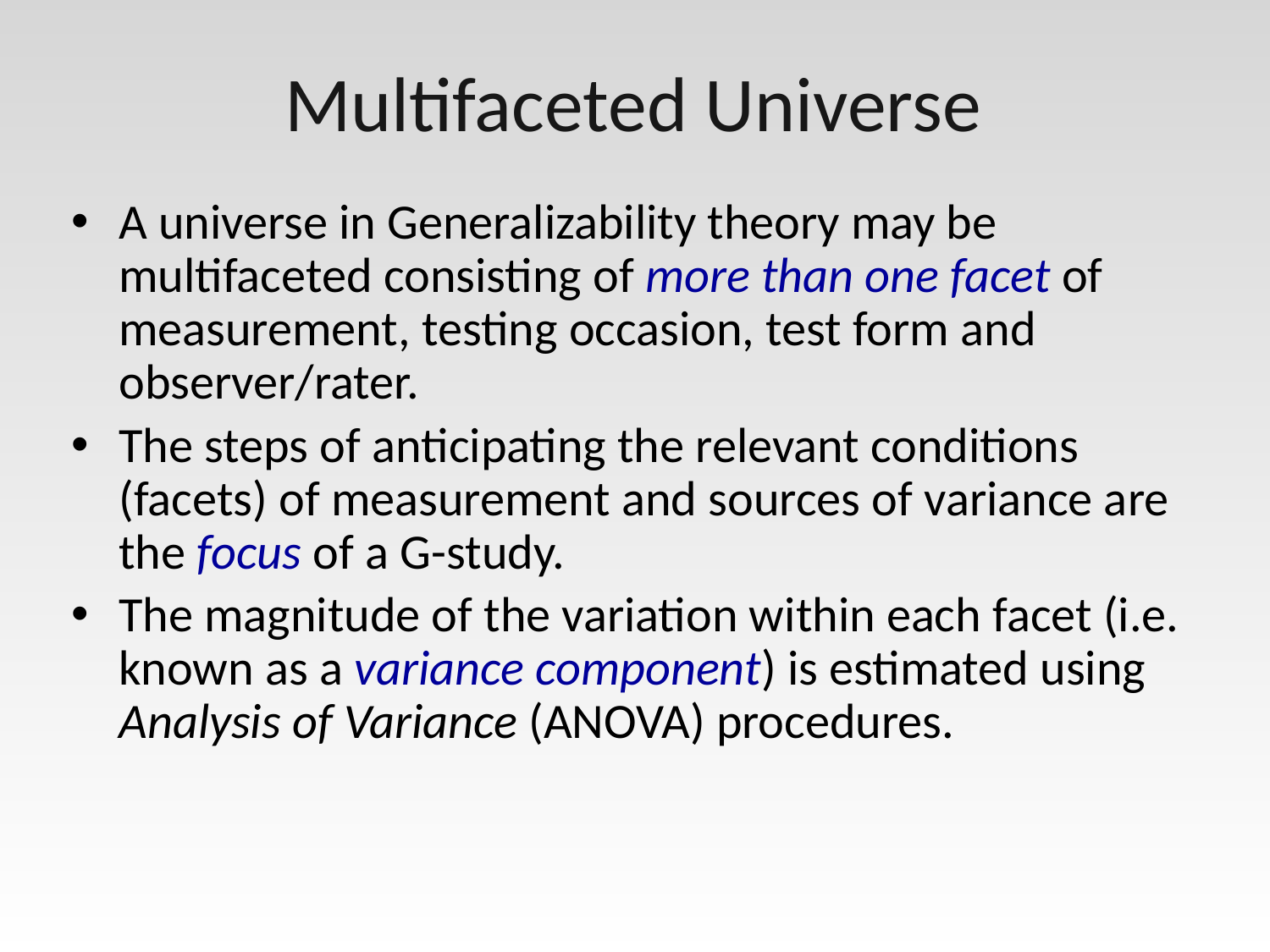

# Multifaceted Universe
A universe in Generalizability theory may be multifaceted consisting of more than one facet of measurement, testing occasion, test form and observer/rater.
The steps of anticipating the relevant conditions (facets) of measurement and sources of variance are the focus of a G-study.
The magnitude of the variation within each facet (i.e. known as a variance component) is estimated using Analysis of Variance (ANOVA) procedures.